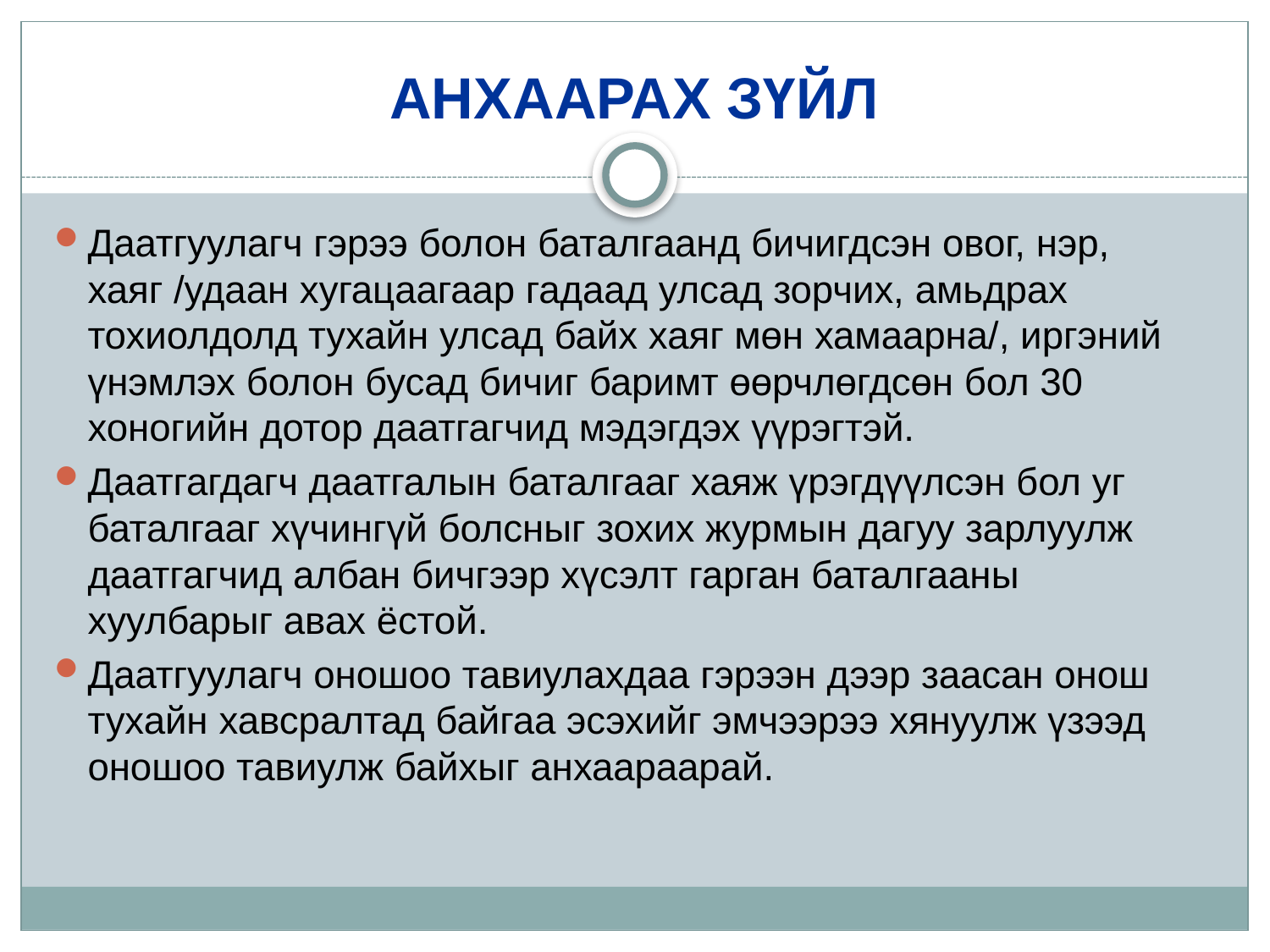

# АНХААРАХ ЗҮЙЛ
Даатгуулагч гэрээ болон баталгаанд бичигдсэн овог, нэр, хаяг /удаан хугацаагаар гадаад улсад зорчих, амьдрах тохиолдолд тухайн улсад байх хаяг мөн хамаарна/, иргэний үнэмлэх болон бусад бичиг баримт өөрчлөгдсөн бол 30 хоногийн дотор даатгагчид мэдэгдэх үүрэгтэй.
Даатгагдагч даатгалын баталгааг хаяж үрэгдүүлсэн бол уг баталгааг хүчингүй болсныг зохих журмын дагуу зарлуулж даатгагчид албан бичгээр хүсэлт гарган баталгааны хуулбарыг авах ёстой.
Даатгуулагч оношоо тавиулахдаа гэрээн дээр заасан онош тухайн хавсралтад байгаа эсэхийг эмчээрээ хянуулж үзээд оношоо тавиулж байхыг анхаараарай.